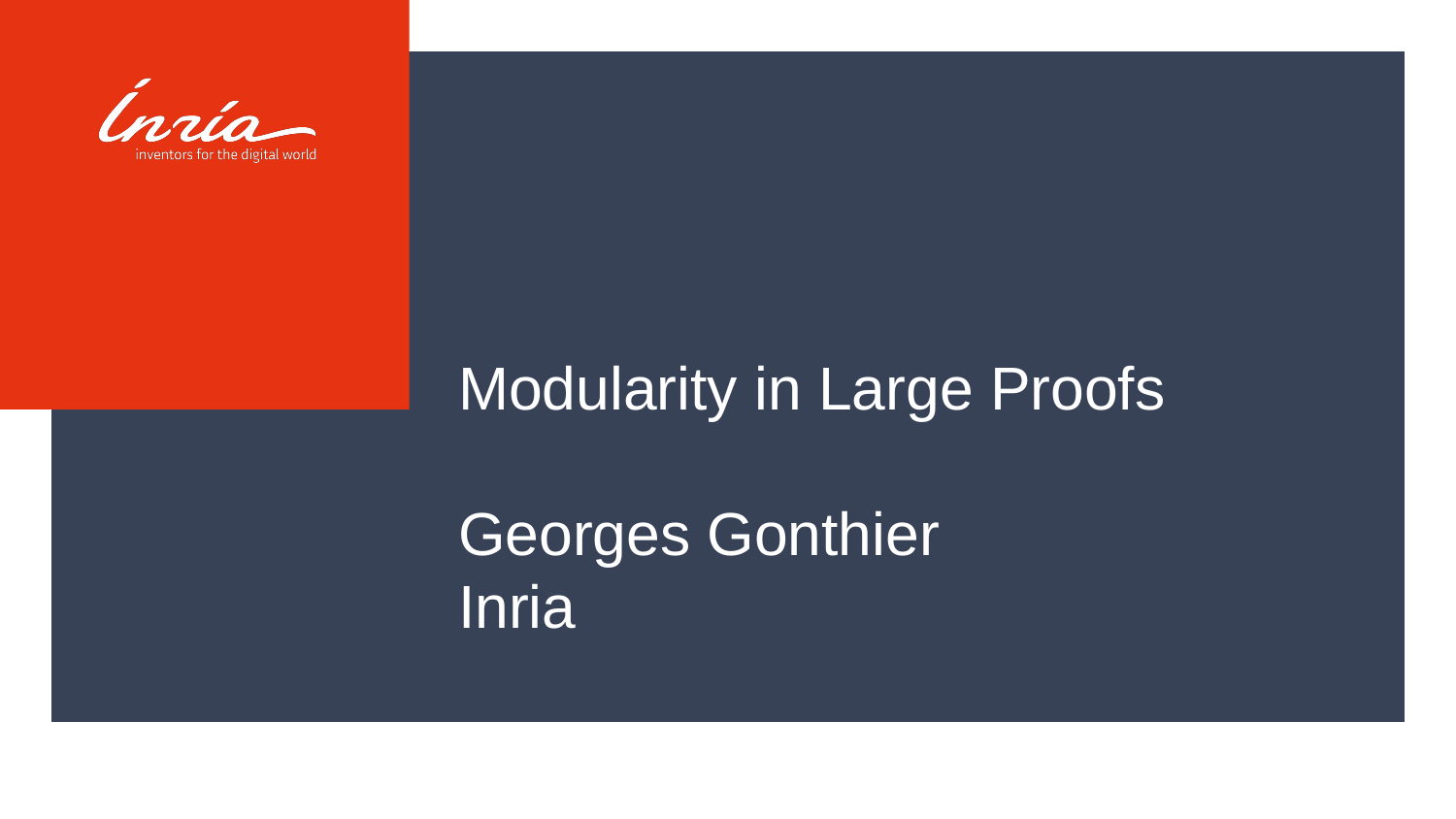

# Modularity in Large Proofs Georges Gonthier Inria